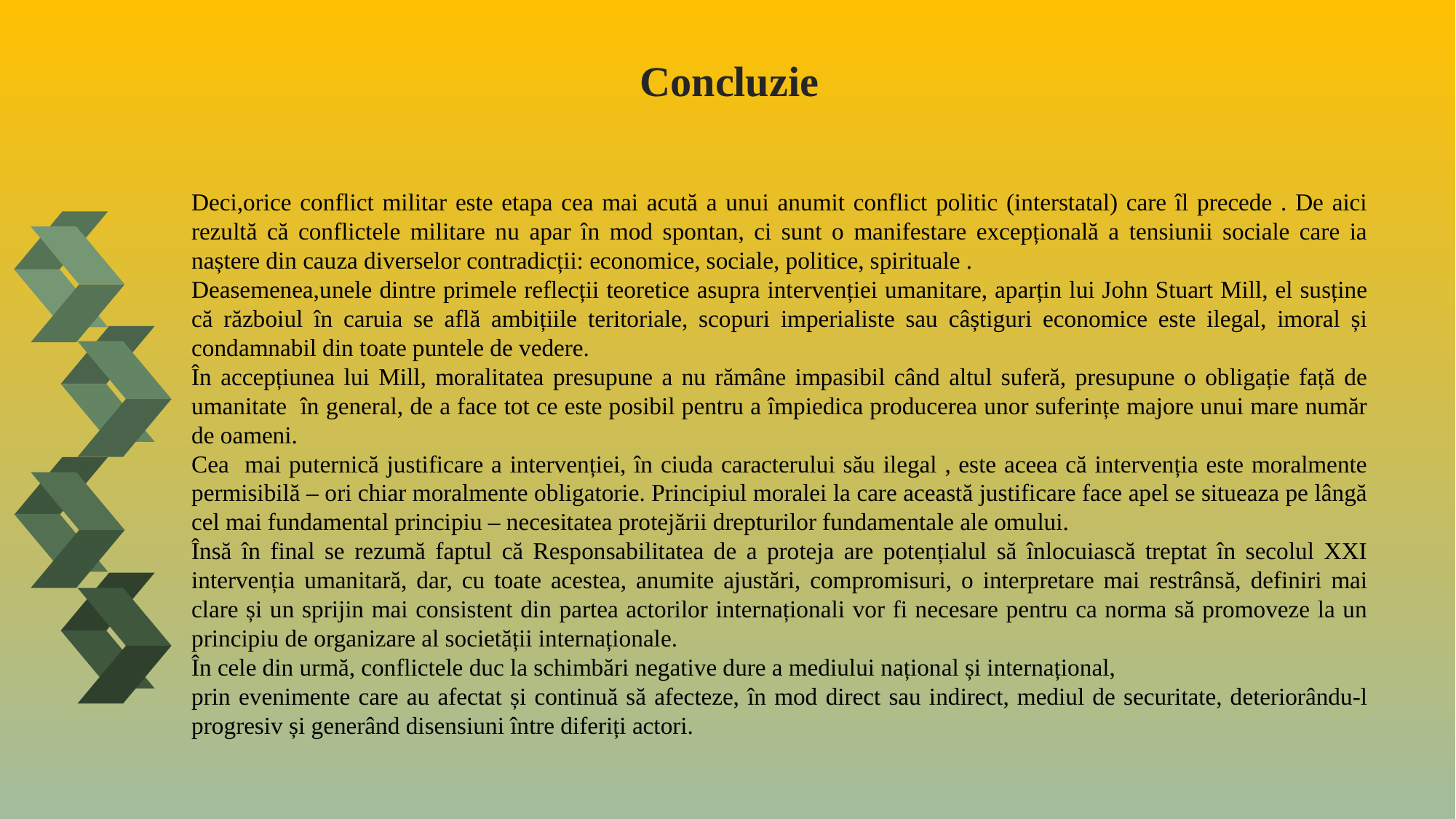

Concluzie
Deci,orice conflict militar este etapa cea mai acută a unui anumit conflict politic (interstatal) care îl precede . De aici rezultă că conflictele militare nu apar în mod spontan, ci sunt o manifestare excepțională a tensiunii sociale care ia naștere din cauza diverselor contradicții: economice, sociale, politice, spirituale .
Deasemenea,unele dintre primele reflecții teoretice asupra intervenției umanitare, aparțin lui John Stuart Mill, el susține că războiul în caruia se află ambițiile teritoriale, scopuri imperialiste sau câștiguri economice este ilegal, imoral și condamnabil din toate puntele de vedere.
În accepțiunea lui Mill, moralitatea presupune a nu rămâne impasibil când altul suferă, presupune o obligație față de umanitate  în general, de a face tot ce este posibil pentru a împiedica producerea unor suferințe majore unui mare număr de oameni.
Cea  mai puternică justificare a intervenției, în ciuda caracterului său ilegal , este aceea că intervenția este moralmente permisibilă – ori chiar moralmente obligatorie. Principiul moralei la care această justificare face apel se situeaza pe lângă cel mai fundamental principiu – necesitatea protejării drepturilor fundamentale ale omului.
Însă în final se rezumă faptul că Responsabilitatea de a proteja are potențialul să înlocuiască treptat în secolul XXI intervenția umanitară, dar, cu toate acestea, anumite ajustări, compromisuri, o interpretare mai restrânsă, definiri mai clare și un sprijin mai consistent din partea actorilor internaționali vor fi necesare pentru ca norma să promoveze la un principiu de organizare al societății internaționale.
În cele din urmă, conflictele duc la schimbări negative dure a mediului național și internațional,
prin evenimente care au afectat și continuă să afecteze, în mod direct sau indirect, mediul de securitate, deteriorându-l progresiv și generând disensiuni între diferiți actori.